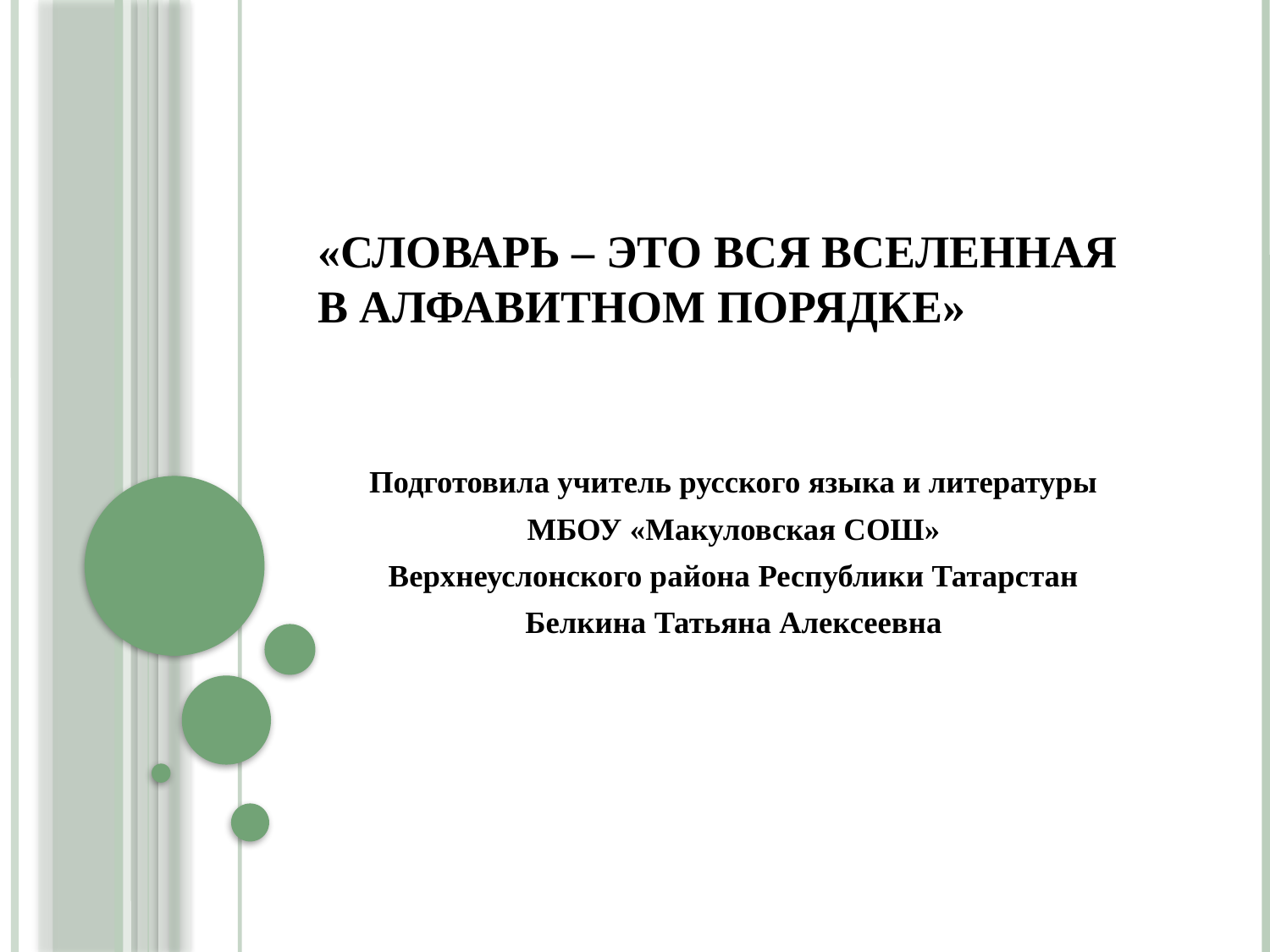

# «Словарь – это вся вселенная в алфавитном порядке»
Подготовила учитель русского языка и литературы
 МБОУ «Макуловская СОШ»
Верхнеуслонского района Республики Татарстан
Белкина Татьяна Алексеевна